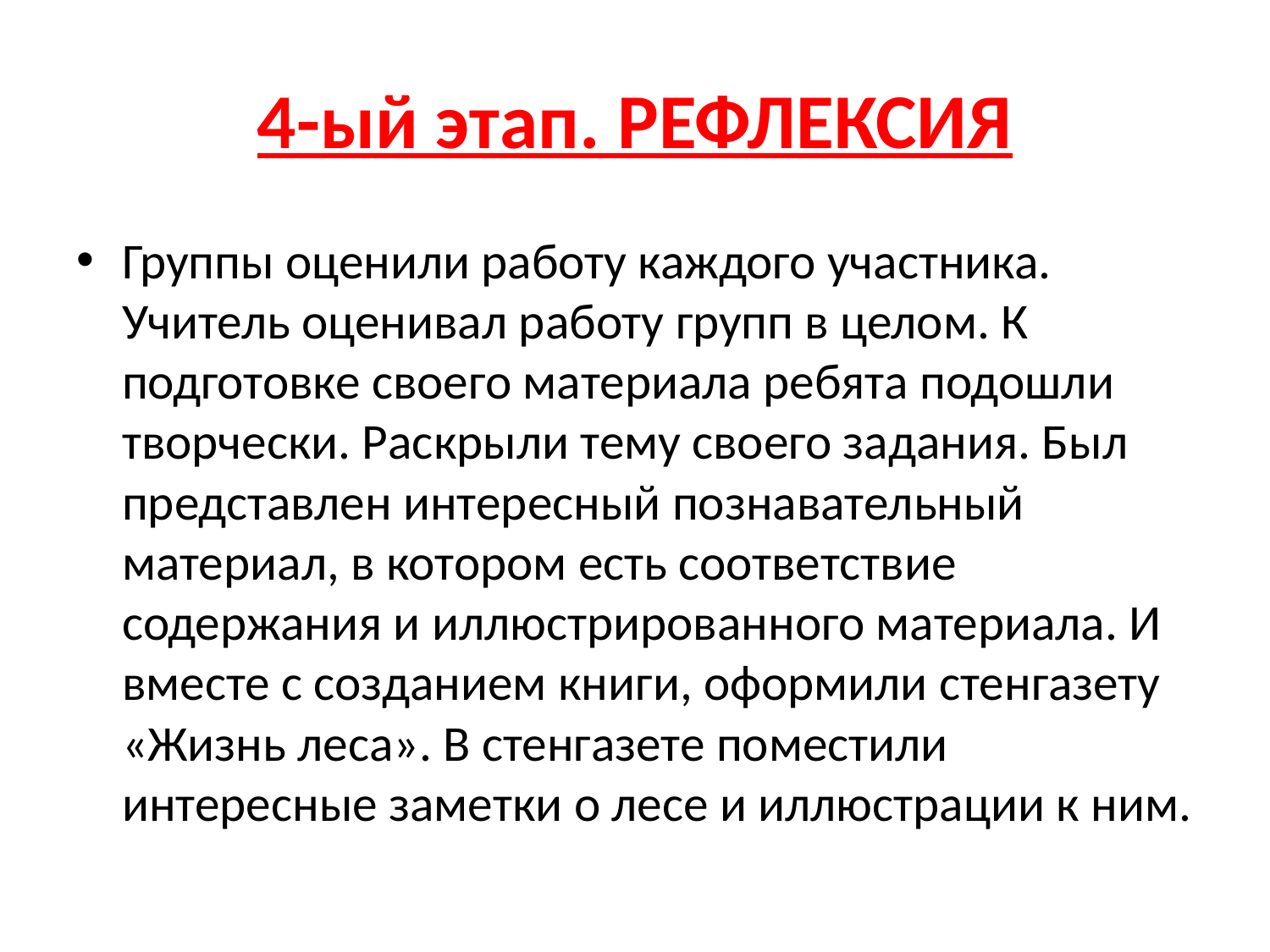

# 4-ый этап. РЕФЛЕКСИЯ
Группы оценили работу каждого участника. Учитель оценивал работу групп в целом. К подготовке своего материала ребята подошли творчески. Раскрыли тему своего задания. Был представлен интересный познавательный материал, в котором есть соответствие содержания и иллюстрированного материала. И вместе с созданием книги, оформили стенгазету «Жизнь леса». В стенгазете поместили интересные заметки о лесе и иллюстрации к ним.